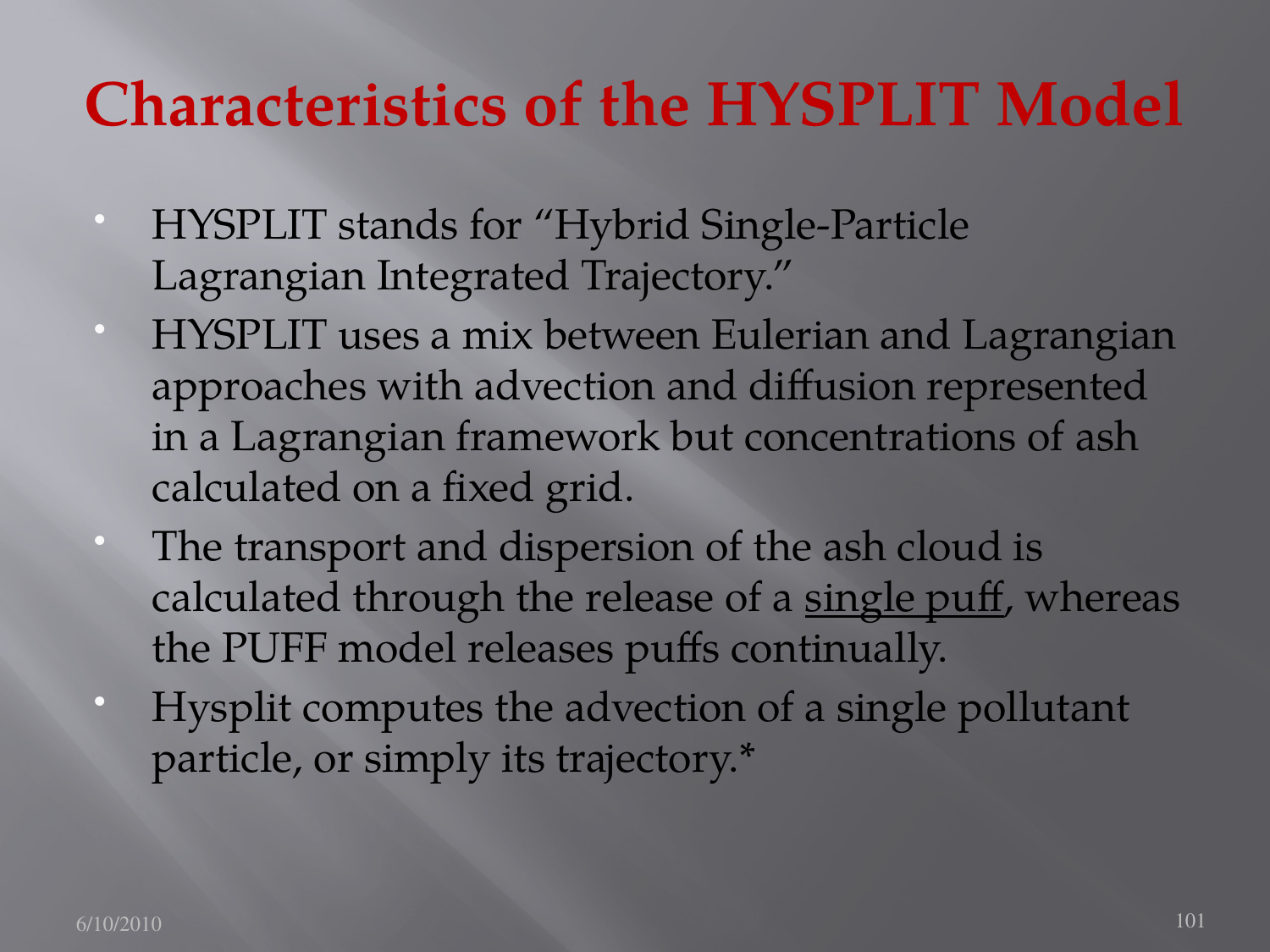

# Characteristics of the HYSPLIT Model
HYSPLIT stands for “Hybrid Single-Particle Lagrangian Integrated Trajectory.”
HYSPLIT uses a mix between Eulerian and Lagrangian approaches with advection and diffusion represented in a Lagrangian framework but concentrations of ash calculated on a fixed grid.
The transport and dispersion of the ash cloud is calculated through the release of a single puff, whereas the PUFF model releases puffs continually.
Hysplit computes the advection of a single pollutant particle, or simply its trajectory.*

6/10/2010
101